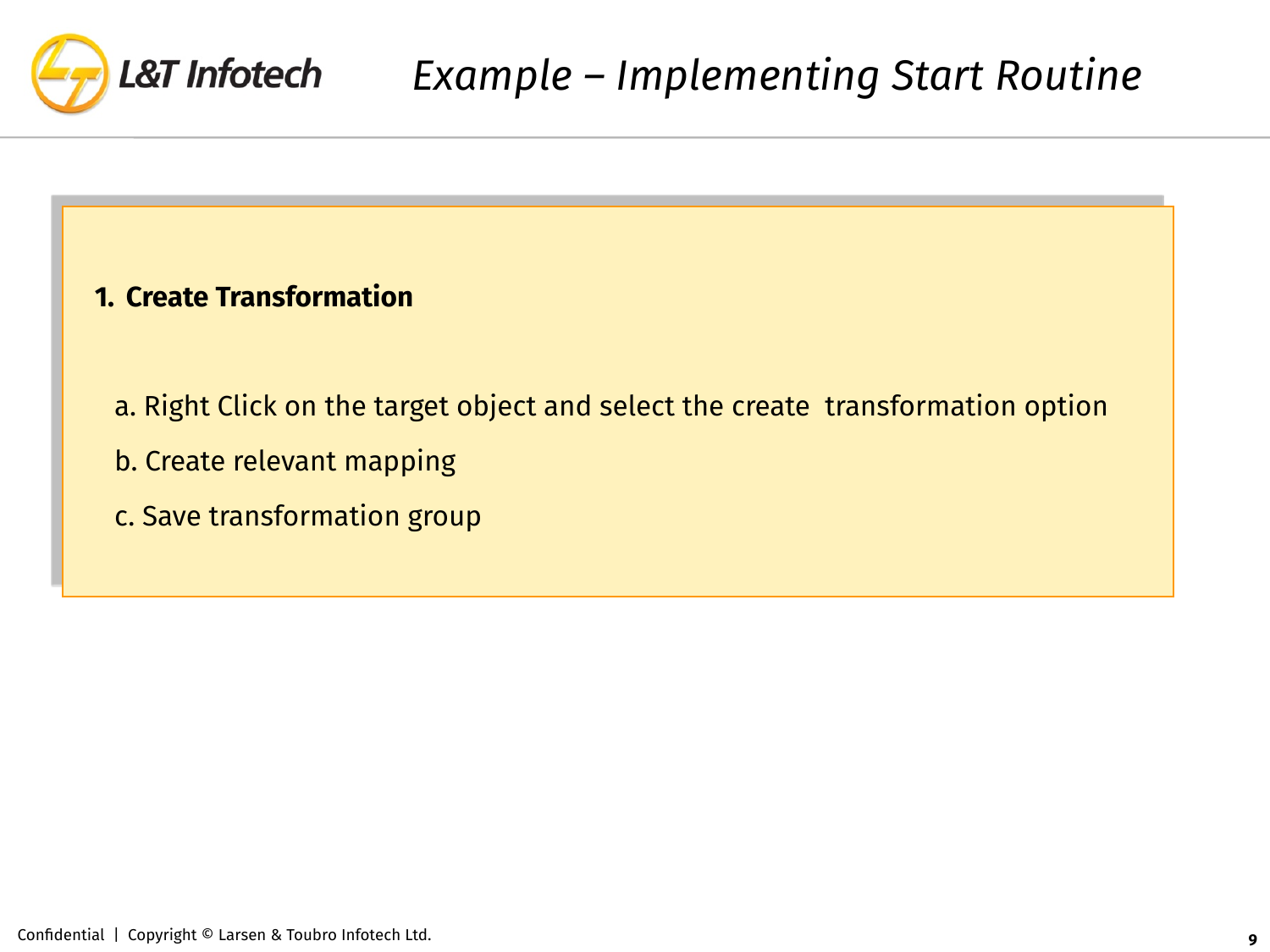

# Example – Implementing Start Routine
Create Transformation

       a. Right Click on the target object and select the create  transformation option
       b. Create relevant mapping
       c. Save transformation group
Confidential  |  Copyright © Larsen & Toubro Infotech Ltd.
9